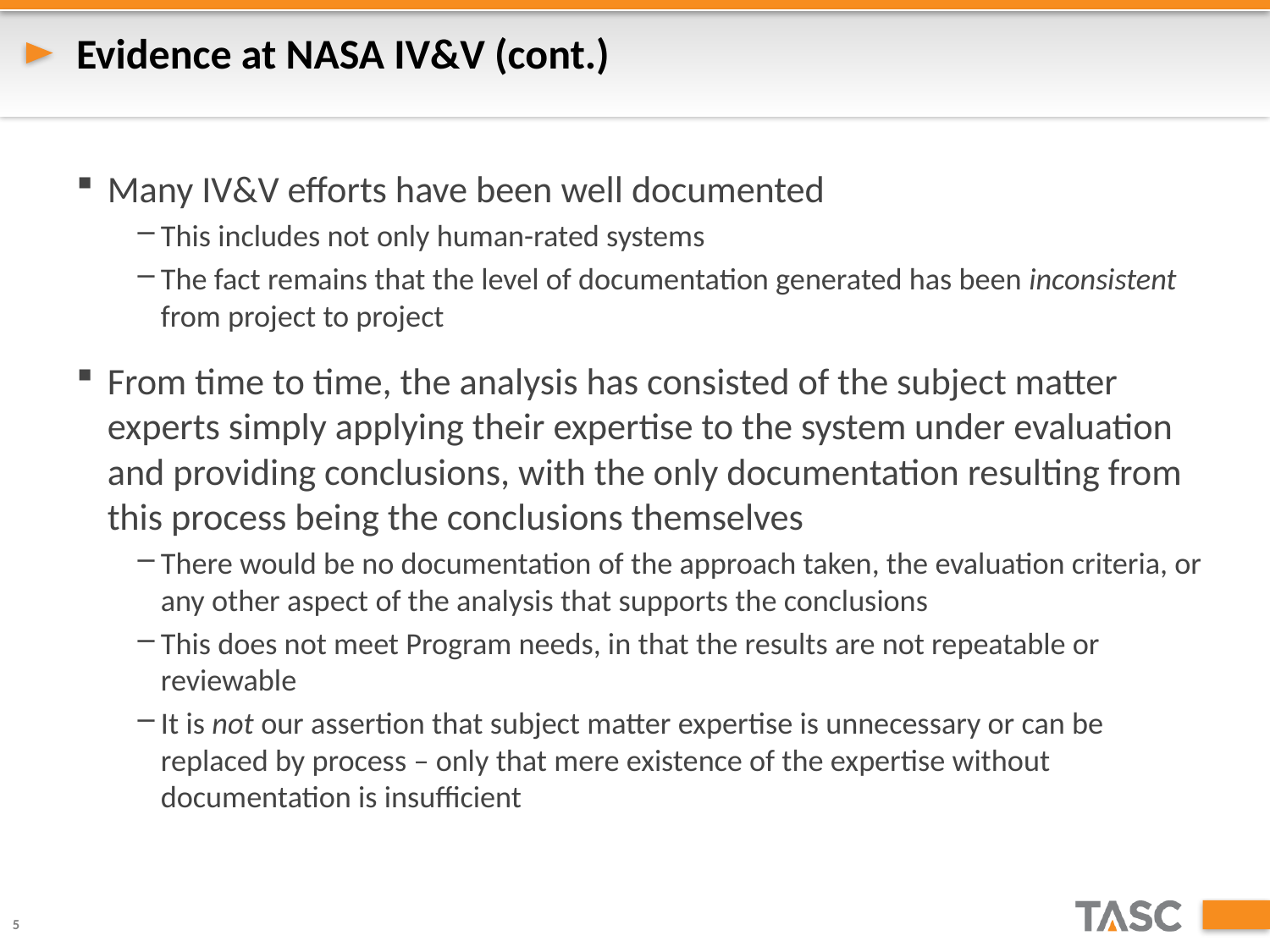

# Evidence at NASA IV&V (cont.)
Many IV&V efforts have been well documented
This includes not only human-rated systems
The fact remains that the level of documentation generated has been inconsistent from project to project
From time to time, the analysis has consisted of the subject matter experts simply applying their expertise to the system under evaluation and providing conclusions, with the only documentation resulting from this process being the conclusions themselves
There would be no documentation of the approach taken, the evaluation criteria, or any other aspect of the analysis that supports the conclusions
This does not meet Program needs, in that the results are not repeatable or reviewable
It is not our assertion that subject matter expertise is unnecessary or can be replaced by process – only that mere existence of the expertise without documentation is insufficient
5